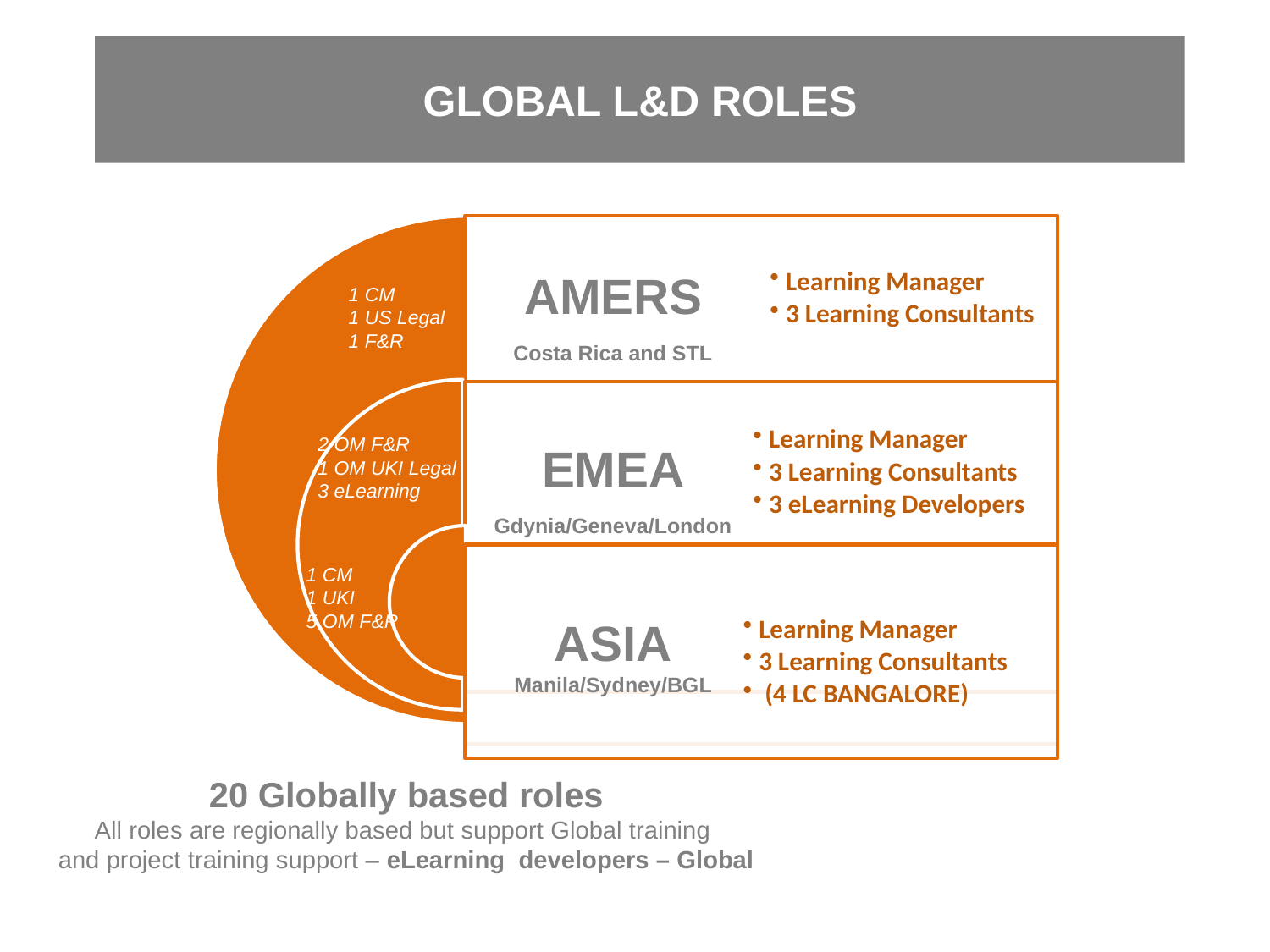

GLOBAL L&D ROLES

AMERS
Costa Rica and STL

EMEA
Gdynia/Geneva/London

ASIA
Manila/Sydney/BGL

Learning Manager
3 Learning Consultants
Learning Manager
3 Learning Consultants
3 eLearning Developers
Learning Manager
3 Learning Consultants
 (4 LC BANGALORE)
1 CM
1 US Legal
1 F&R

2 OM F&R
1 OM UKI Legal
3 eLearning

1 CM
1 UKI
5 OM F&R
20 Globally based roles
All roles are regionally based but support Global training
and project training support – eLearning  developers – Global